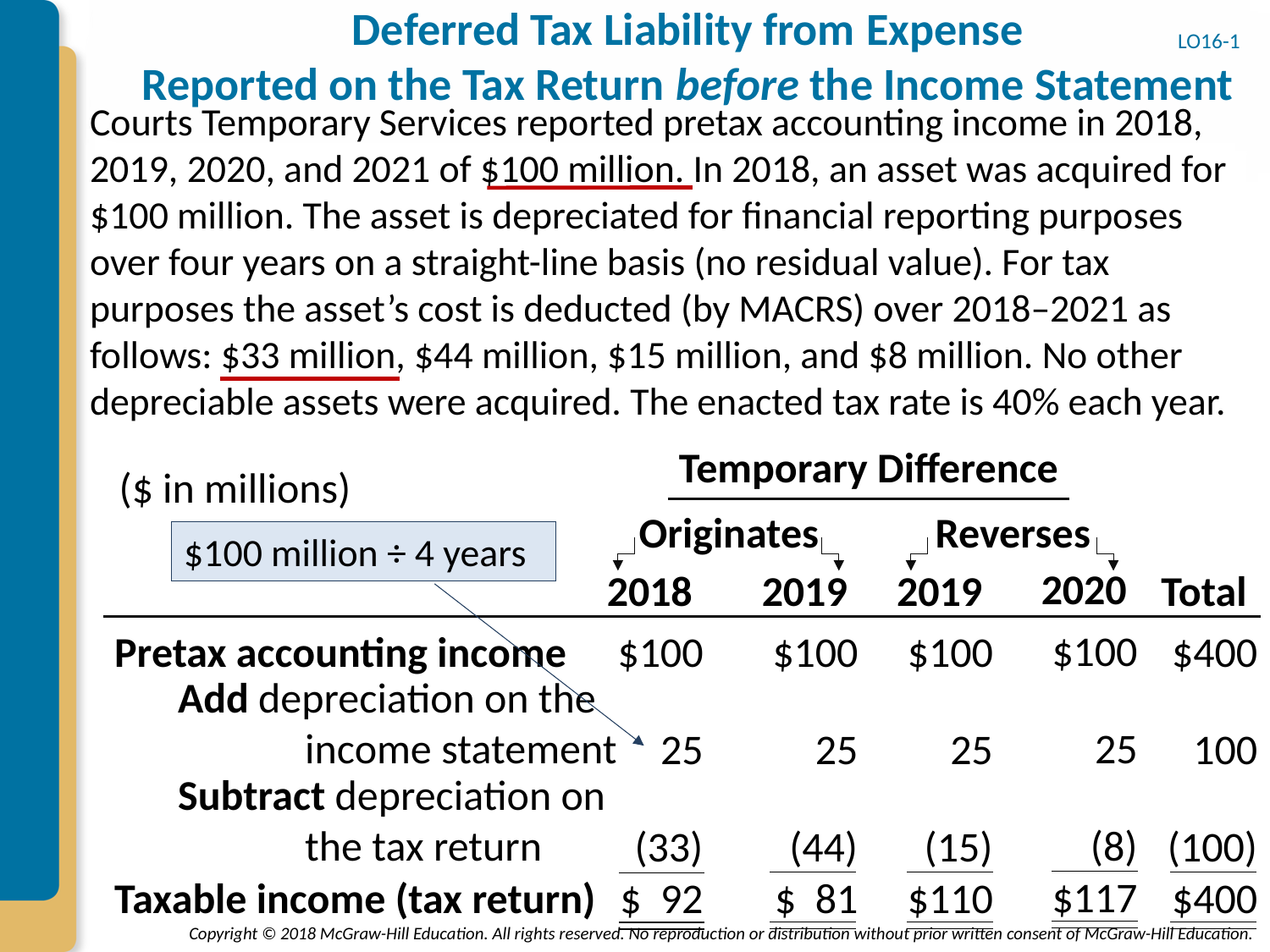

# Deferred Tax Liability from Expense Reported on the Tax Return before the Income Statement
LO16-1
Courts Temporary Services reported pretax accounting income in 2018, 2019, 2020, and 2021 of $100 million. In 2018, an asset was acquired for $100 million. The asset is depreciated for financial reporting purposes over four years on a straight-line basis (no residual value). For tax purposes the asset’s cost is deducted (by MACRS) over 2018–2021 as follows: $33 million, $44 million, $15 million, and $8 million. No other depreciable assets were acquired. The enacted tax rate is 40% each year.
Temporary Difference
($ in millions)
Originates
Reverses
$100 million ÷ 4 years
2020
2018
2019
2019
Total
$100
Pretax accounting income
$100
$100
$100
$400
Add depreciation on the
	income statement
25
25
25
25
100
Subtract depreciation on
	the tax return
(8)
(33)
(44)
(15)
(100)
$117
Taxable income (tax return)
$  92
$  81
$110
$400